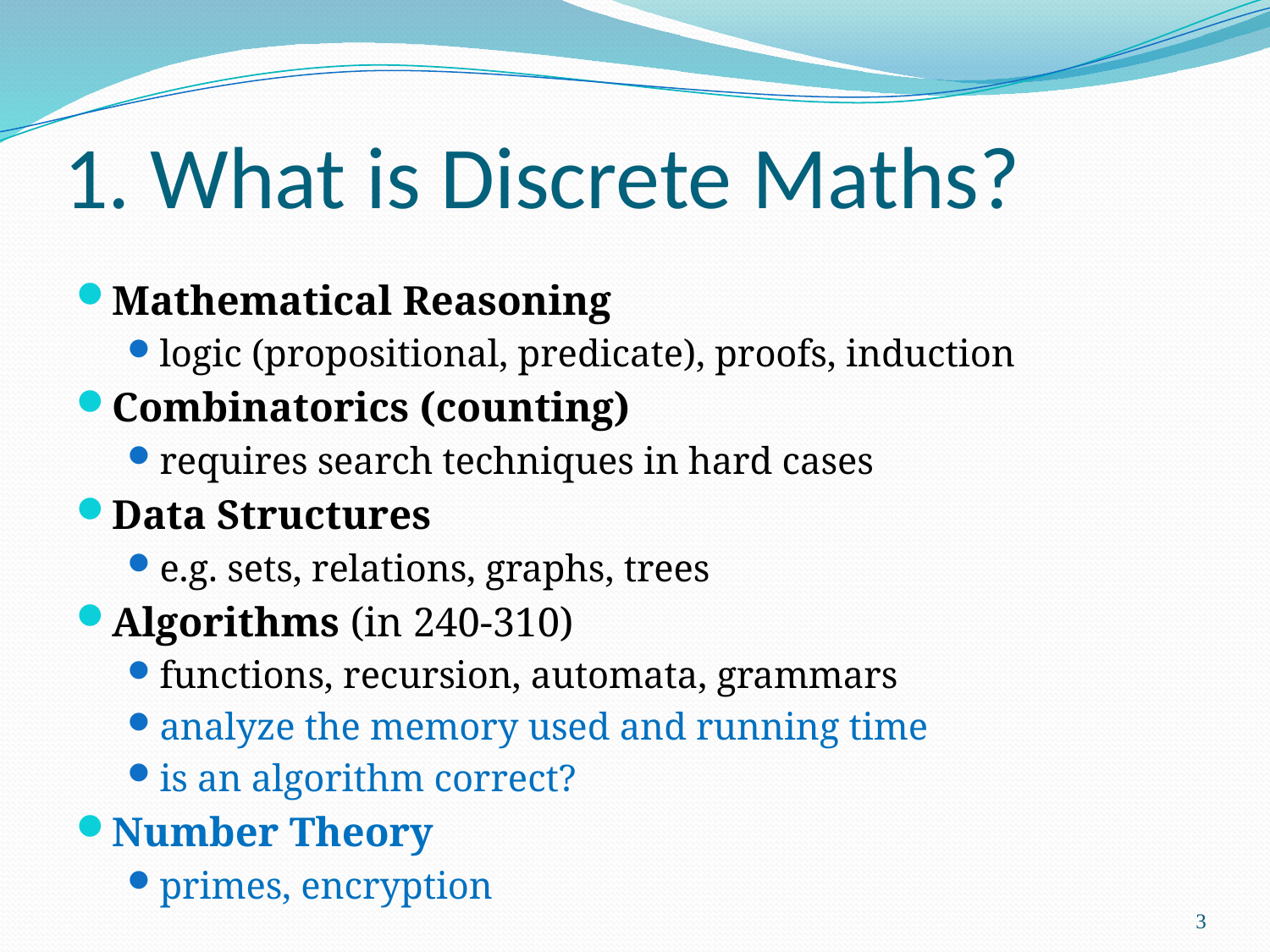

# 1. What is Discrete Maths?
Mathematical Reasoning
logic (propositional, predicate), proofs, induction
Combinatorics (counting)
requires search techniques in hard cases
Data Structures
e.g. sets, relations, graphs, trees
Algorithms (in 240-310)
functions, recursion, automata, grammars
analyze the memory used and running time
is an algorithm correct?
Number Theory
primes, encryption

3